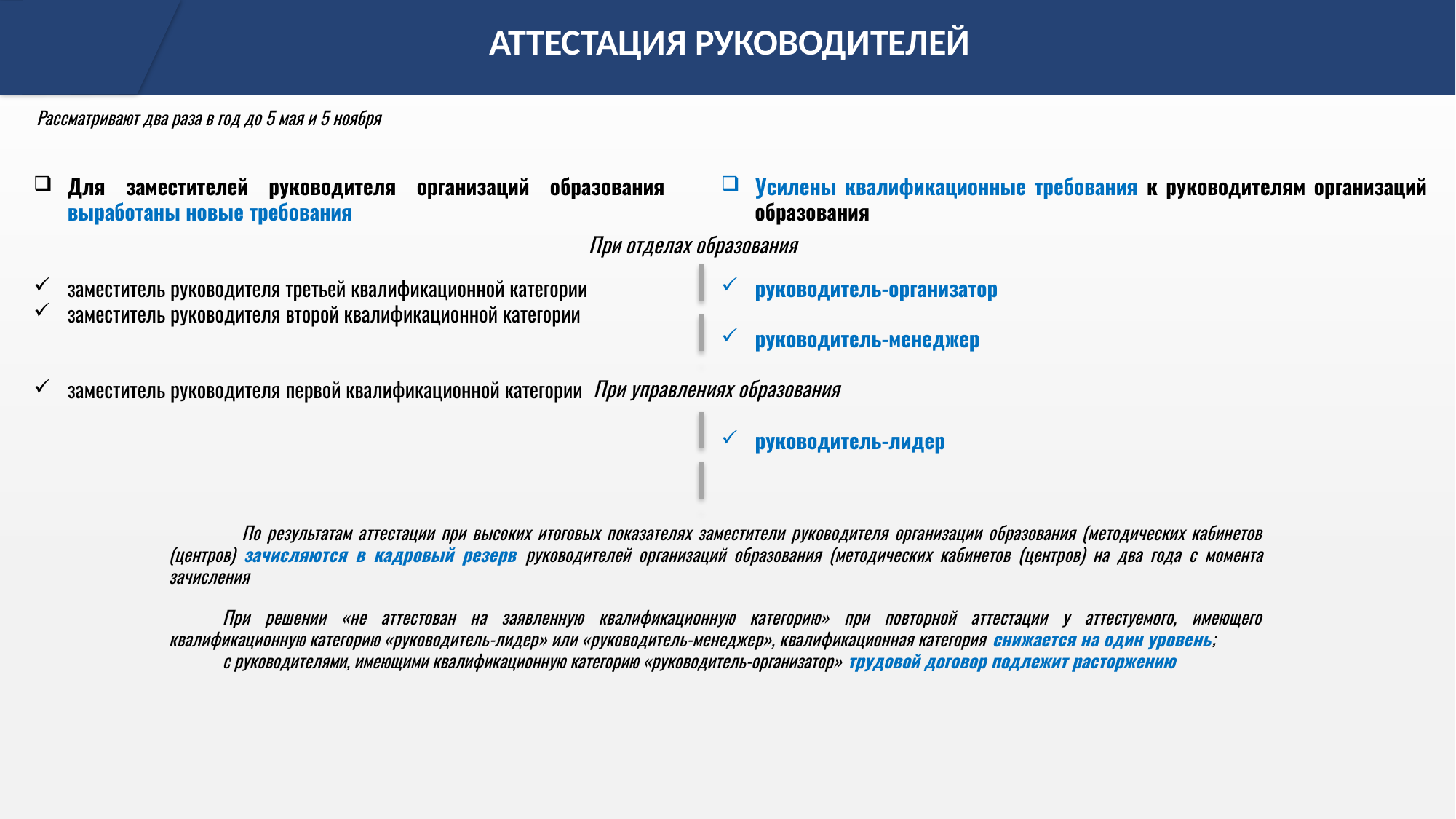

АТТЕСТАЦИЯ РУКОВОДИТЕЛЕЙ
Рассматривают два раза в год до 5 мая и 5 ноября
Для заместителей руководителя организаций образования выработаны новые требования

заместитель руководителя третьей квалификационной категории
заместитель руководителя второй квалификационной категории

заместитель руководителя первой квалификационной категории

Усилены квалификационные требования к руководителям организаций образования

руководитель-организатор

руководитель-менеджер

руководитель-лидер
При отделах образования
При управлениях образования
           По результатам аттестации при высоких итоговых показателях заместители руководителя организации образования (методических кабинетов (центров) зачисляются в кадровый резерв руководителей организаций образования (методических кабинетов (центров) на два года с момента зачисления
При решении «не аттестован на заявленную квалификационную категорию» при повторной аттестации у аттестуемого, имеющего квалификационную категорию «руководитель-лидер» или «руководитель-менеджер», квалификационная категория снижается на один уровень;
с руководителями, имеющими квалификационную категорию «руководитель-организатор» трудовой договор подлежит расторжению